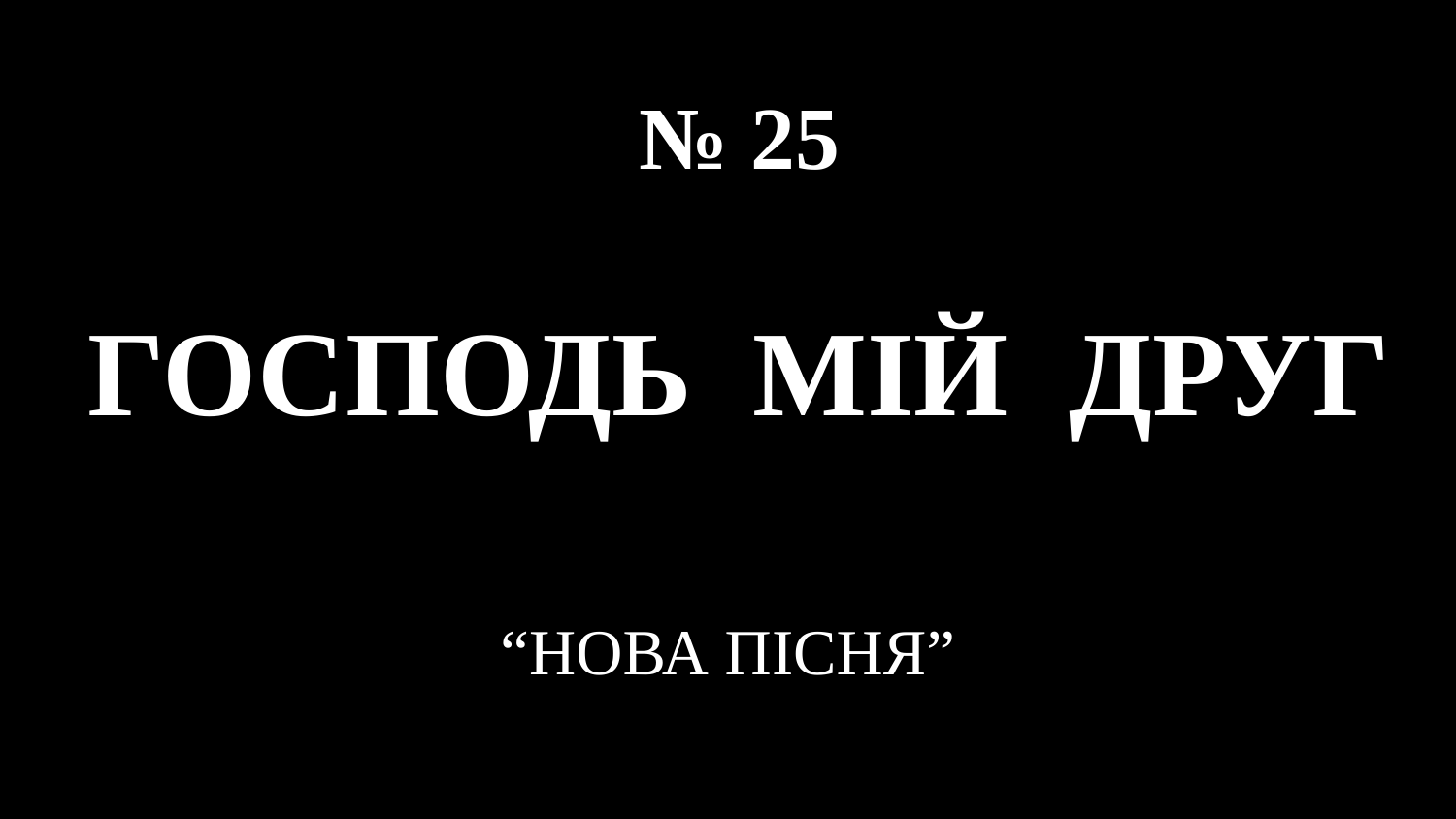

# № 25 ГОСПОДЬ  МІЙ  ДРУГ
“НОВА ПІСНЯ”